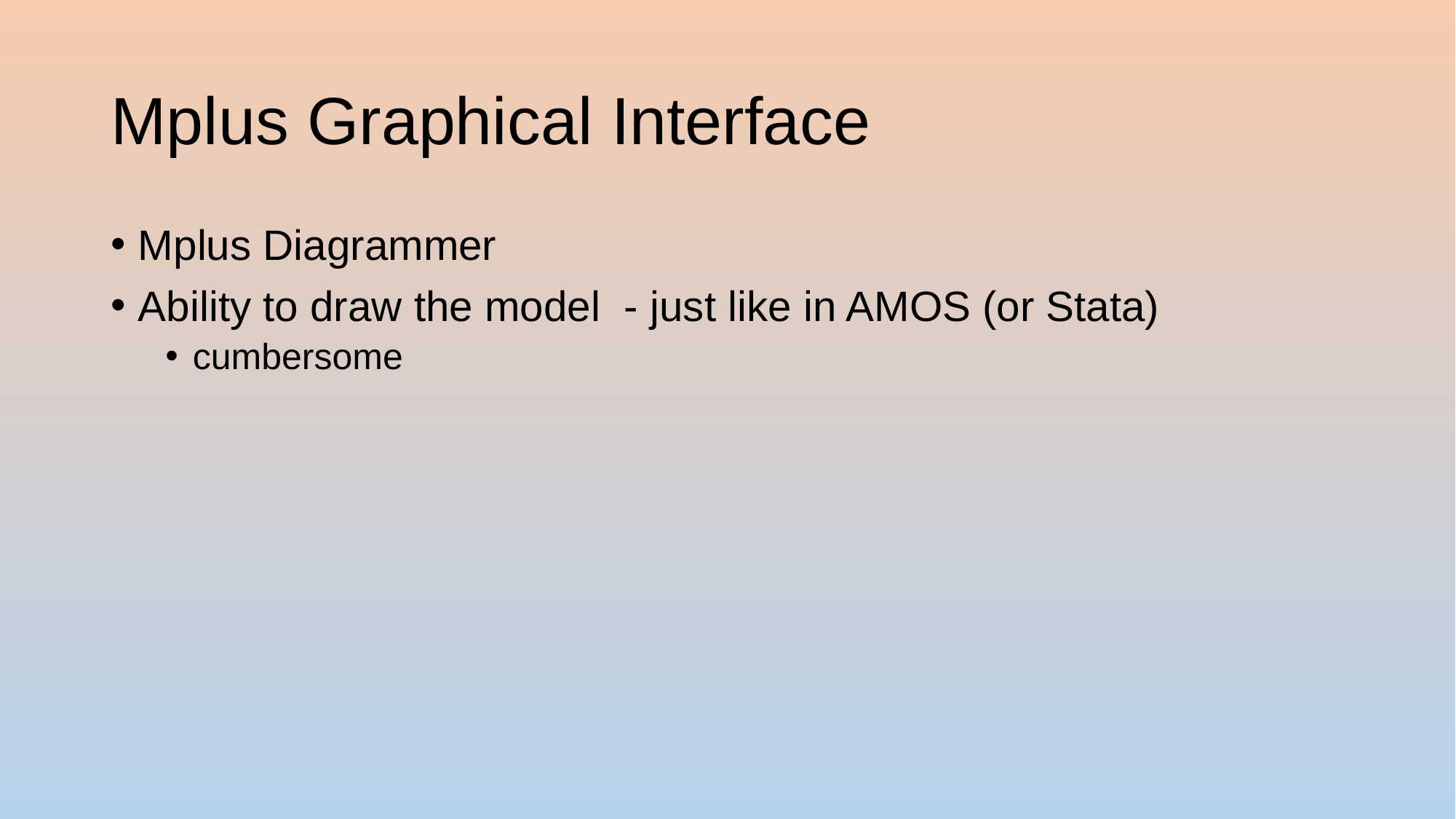

# Mplus Graphical Interface
Mplus Diagrammer
Ability to draw the model  - just like in AMOS (or Stata)
cumbersome